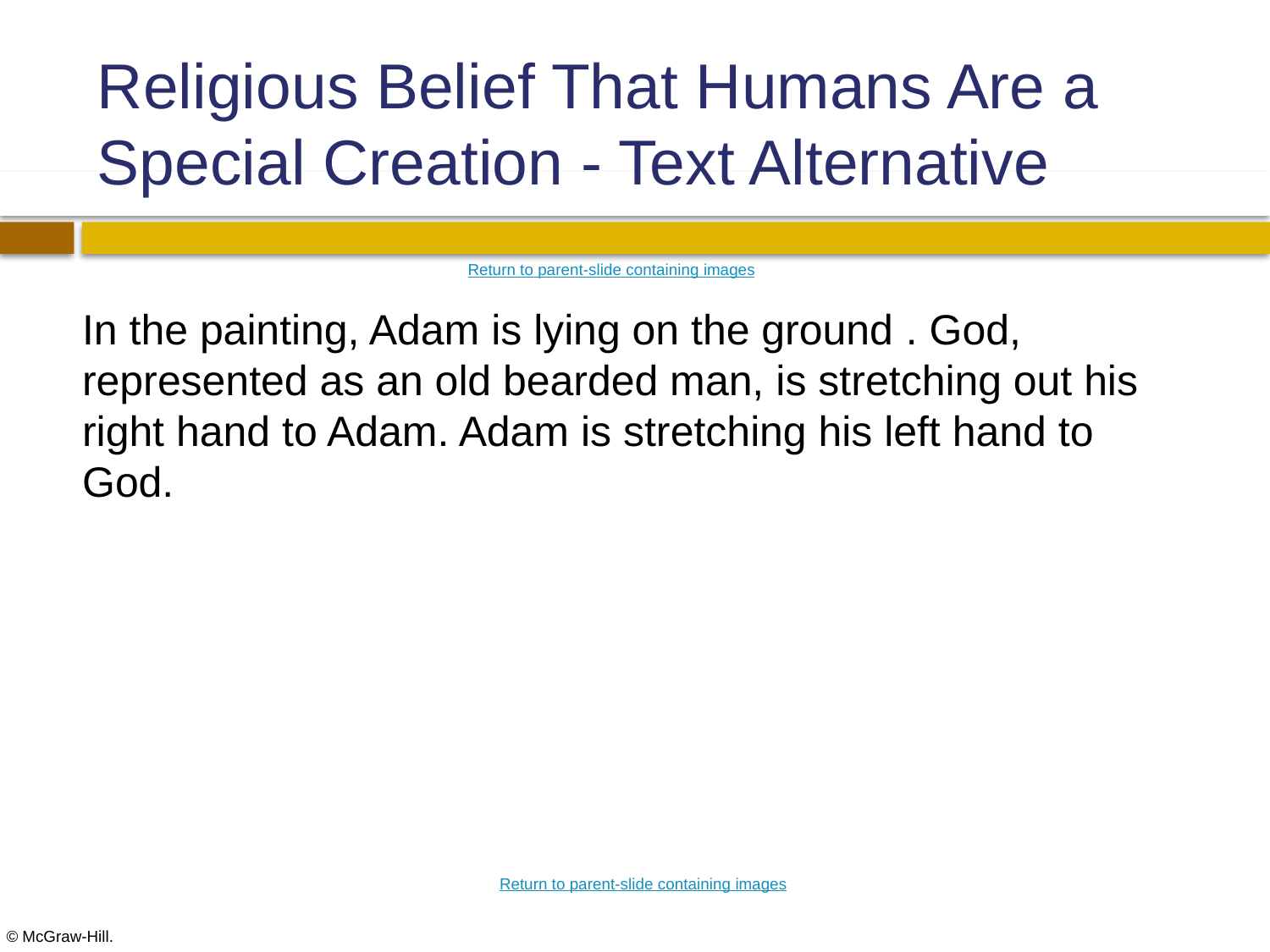

# Religious Belief That Humans Are a Special Creation - Text Alternative
Return to parent-slide containing images
In the painting, Adam is lying on the ground . God, represented as an old bearded man, is stretching out his right hand to Adam. Adam is stretching his left hand to God.
Return to parent-slide containing images